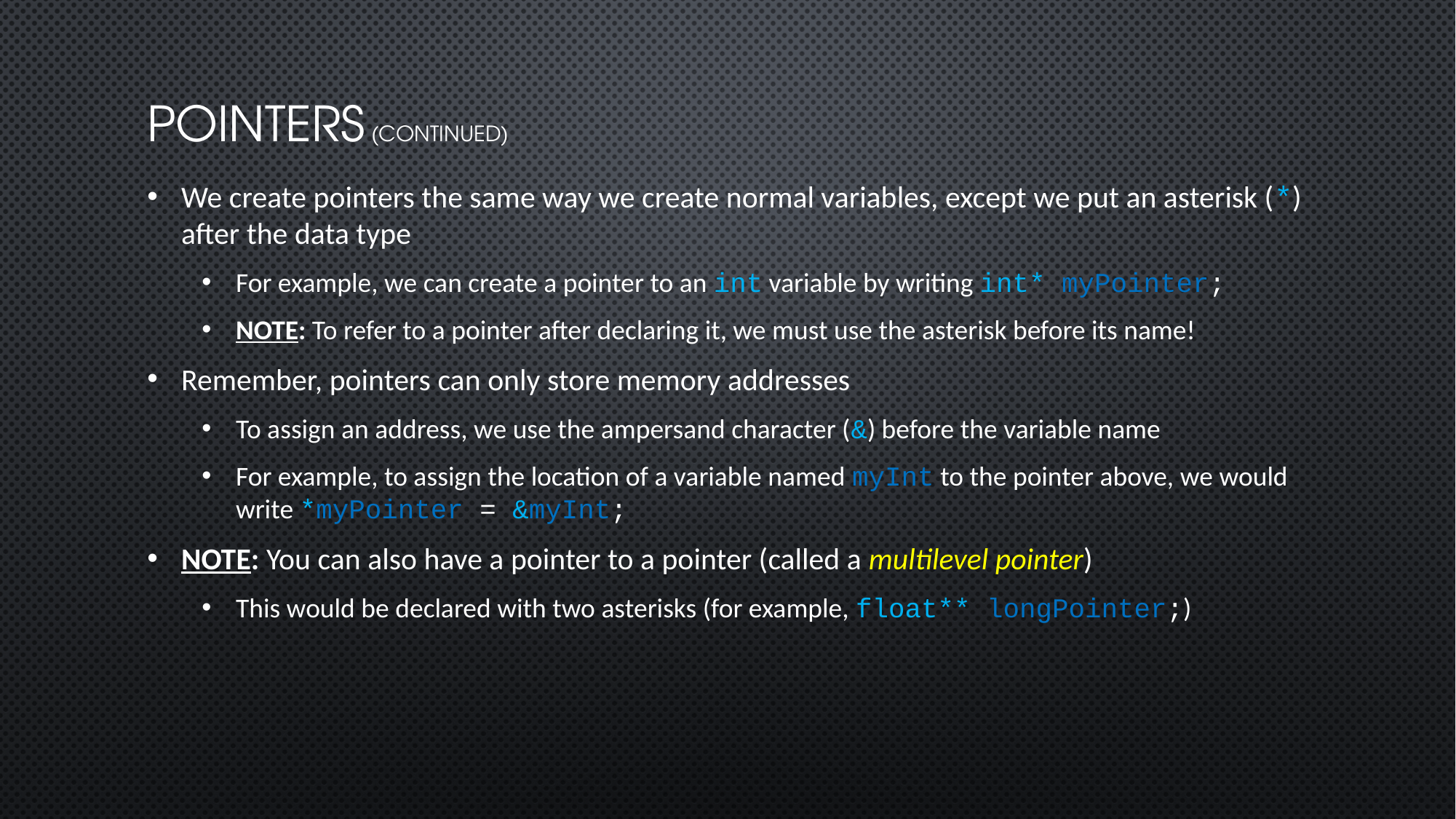

# Pointers (Continued)
We create pointers the same way we create normal variables, except we put an asterisk (*) after the data type
For example, we can create a pointer to an int variable by writing int* myPointer;
NOTE: To refer to a pointer after declaring it, we must use the asterisk before its name!
Remember, pointers can only store memory addresses
To assign an address, we use the ampersand character (&) before the variable name
For example, to assign the location of a variable named myInt to the pointer above, we would write *myPointer = &myInt;
NOTE: You can also have a pointer to a pointer (called a multilevel pointer)
This would be declared with two asterisks (for example, float** longPointer;)